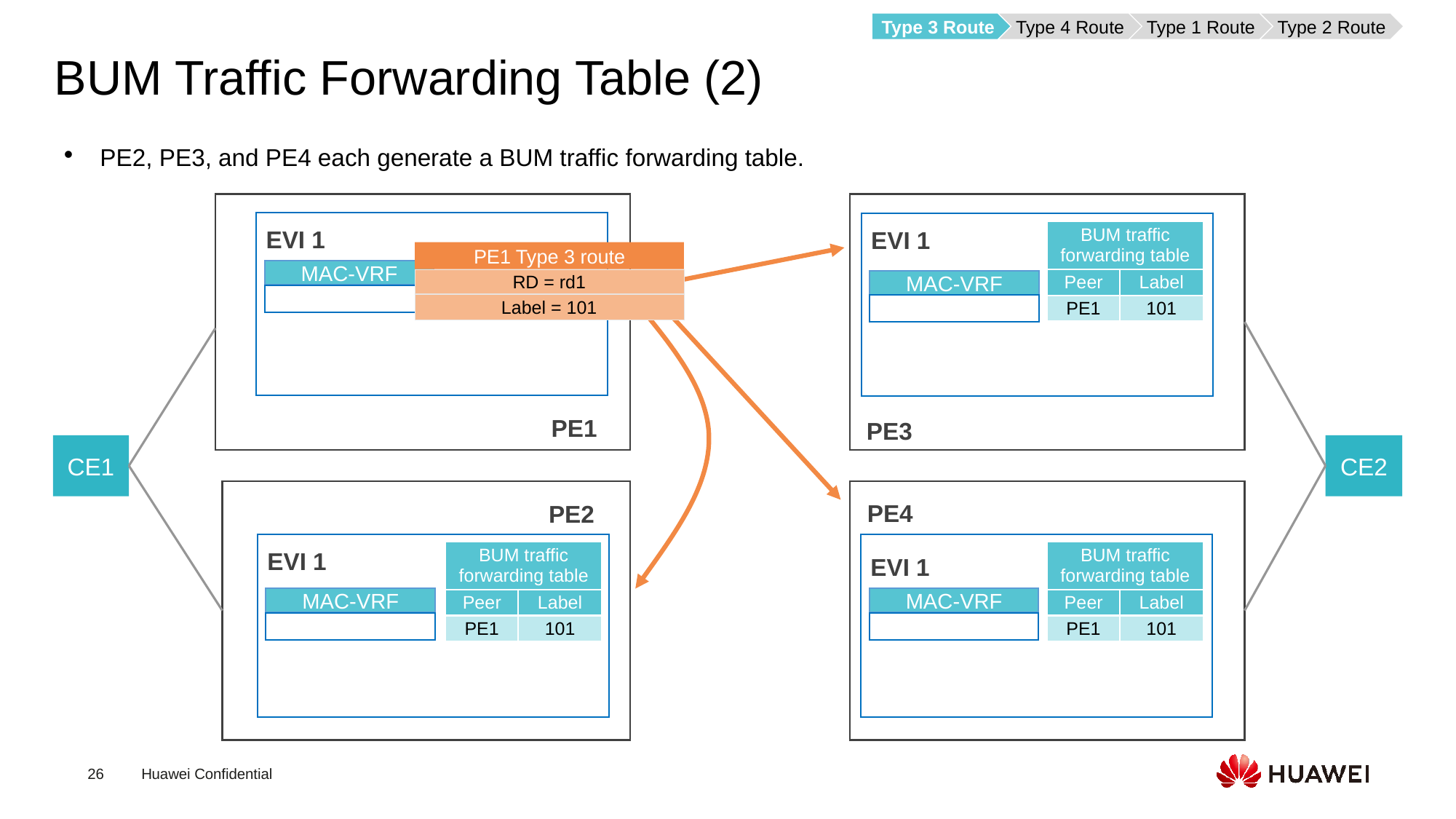

Type 3 Route
Type 4 Route
Type 1 Route
Type 2 Route
# BUM Traffic Forwarding Table (2)
PE2, PE3, and PE4 each generate a BUM traffic forwarding table.

EVI 1
EVI 1
| BUM traffic forwarding table |  |
| --- | --- |
| Peer | Label |
| PE1 | 101 |
PE1 Type 3 route

MAC-VRF
RD = rd1
MAC-VRF

Label = 101

PE1
PE3
CE1
CE2

PE4
PE2

EVI 1
| BUM traffic forwarding table |  |
| --- | --- |
| Peer | Label |
| PE1 | 101 |
| BUM traffic forwarding table |  |
| --- | --- |
| Peer | Label |
| PE1 | 101 |
EVI 1
MAC-VRF
MAC-VRF